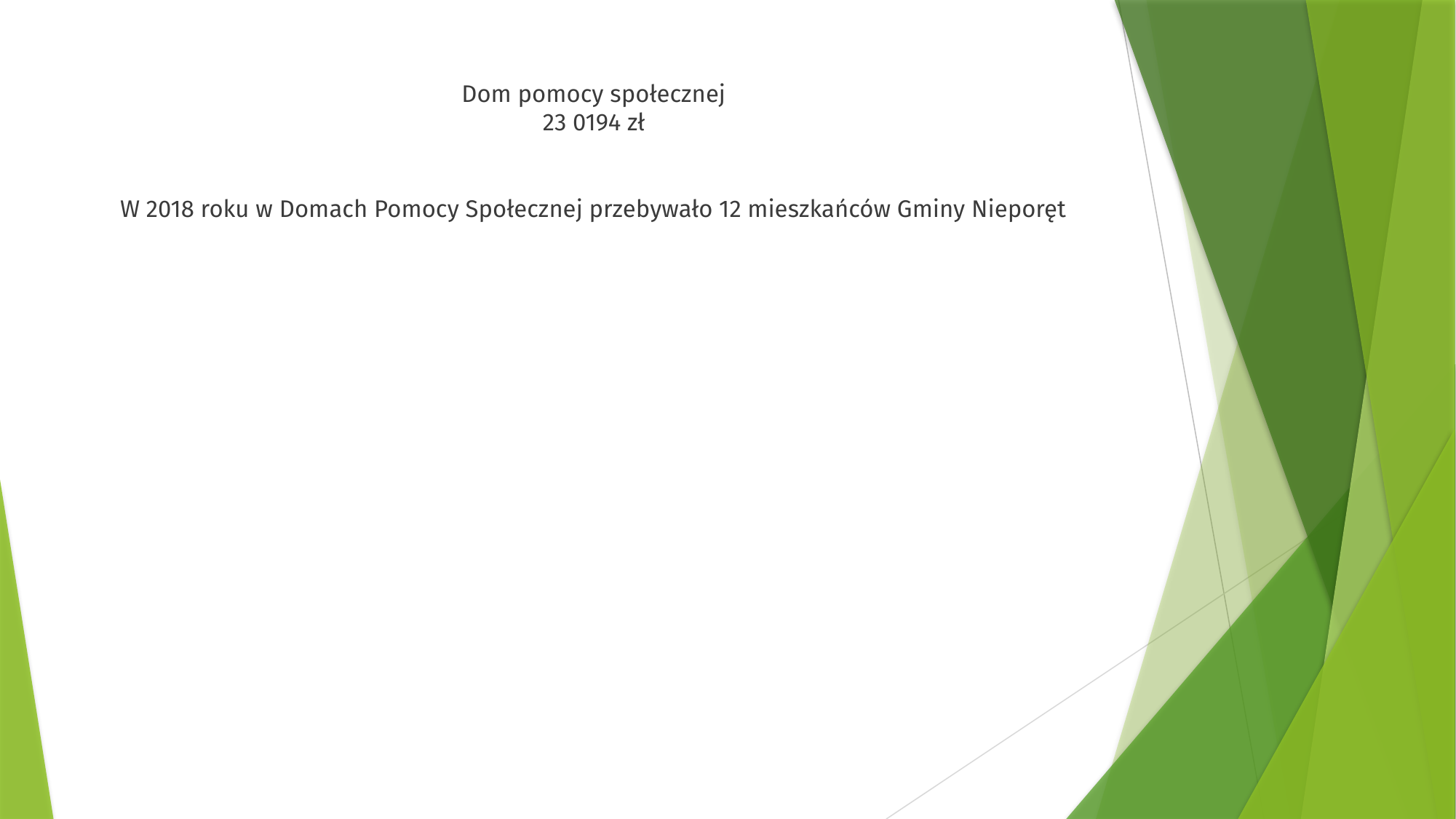

# Dom pomocy społecznej 23 0194 zł W 2018 roku w Domach Pomocy Społecznej przebywało 12 mieszkańców Gminy Nieporęt